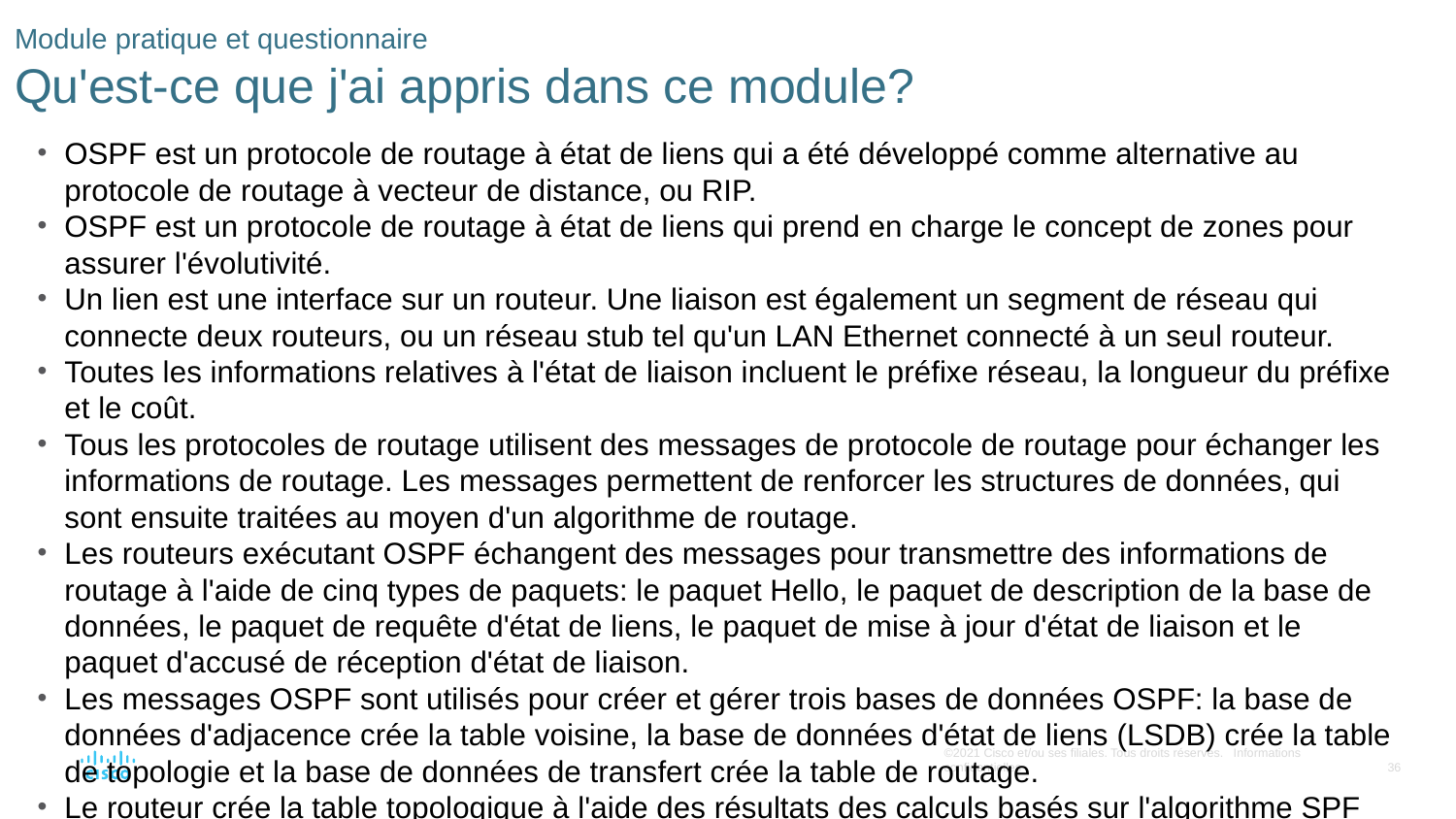

# Module pratique et questionnaire Qu'est-ce que j'ai appris dans ce module?
OSPF est un protocole de routage à état de liens qui a été développé comme alternative au protocole de routage à vecteur de distance, ou RIP.
OSPF est un protocole de routage à état de liens qui prend en charge le concept de zones pour assurer l'évolutivité.
Un lien est une interface sur un routeur. Une liaison est également un segment de réseau qui connecte deux routeurs, ou un réseau stub tel qu'un LAN Ethernet connecté à un seul routeur.
Toutes les informations relatives à l'état de liaison incluent le préfixe réseau, la longueur du préfixe et le coût.
Tous les protocoles de routage utilisent des messages de protocole de routage pour échanger les informations de routage. Les messages permettent de renforcer les structures de données, qui sont ensuite traitées au moyen d'un algorithme de routage.
Les routeurs exécutant OSPF échangent des messages pour transmettre des informations de routage à l'aide de cinq types de paquets: le paquet Hello, le paquet de description de la base de données, le paquet de requête d'état de liens, le paquet de mise à jour d'état de liaison et le paquet d'accusé de réception d'état de liaison.
Les messages OSPF sont utilisés pour créer et gérer trois bases de données OSPF: la base de données d'adjacence crée la table voisine, la base de données d'état de liens (LSDB) crée la table de topologie et la base de données de transfert crée la table de routage.
Le routeur crée la table topologique à l'aide des résultats des calculs basés sur l'algorithme SPF de Dijkstra. L'algorithme SPF est basé sur le coût cumulé permettant d'atteindre une destination. Dans OSPF, le coût est utilisé pour déterminer le meilleur chemin vers la destination.